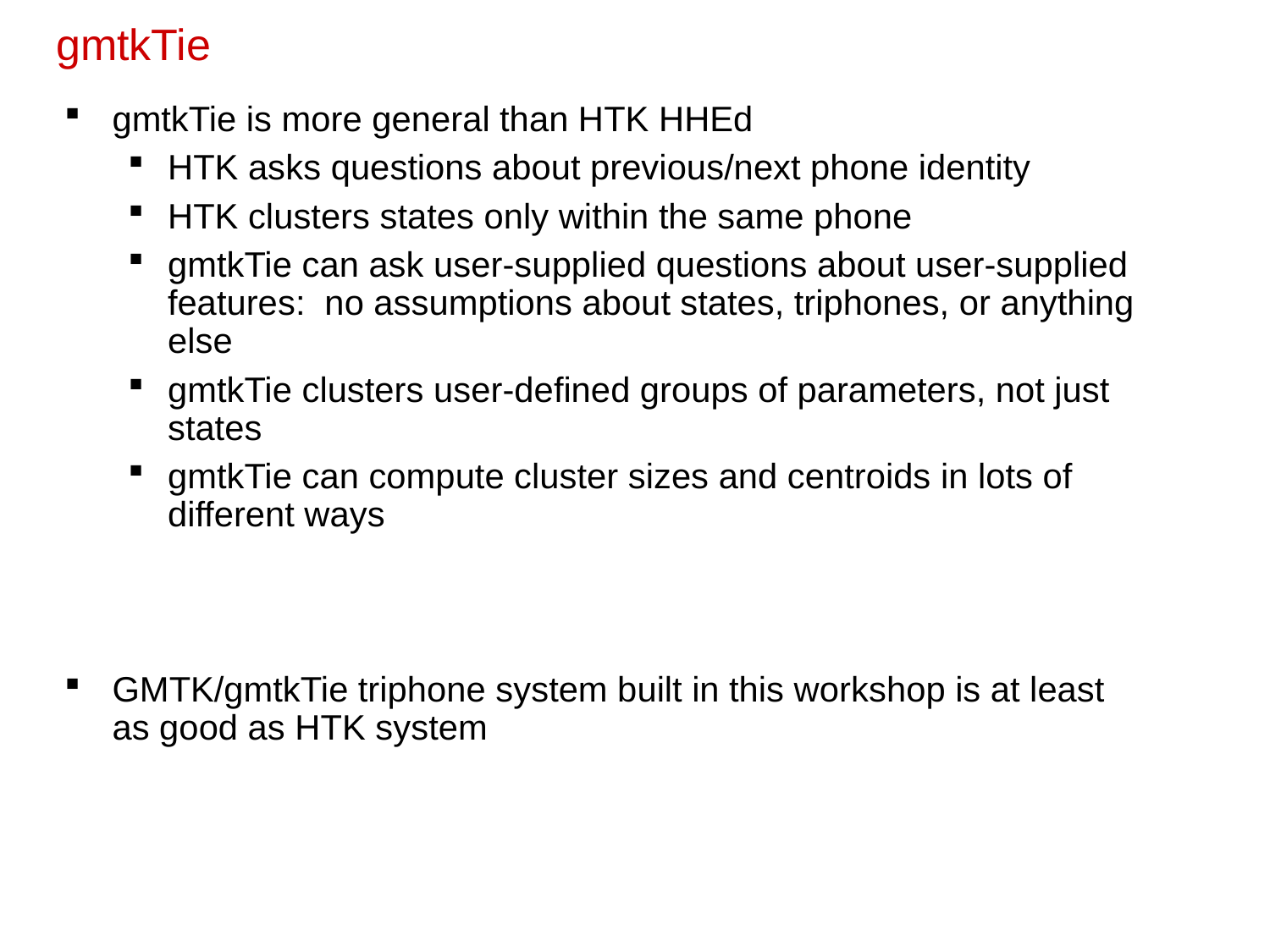

# gmtkTie
gmtkTie is more general than HTK HHEd
HTK asks questions about previous/next phone identity
HTK clusters states only within the same phone
gmtkTie can ask user-supplied questions about user-supplied features:  no assumptions about states, triphones, or anything else
gmtkTie clusters user-defined groups of parameters, not just states
gmtkTie can compute cluster sizes and centroids in lots of different ways

GMTK/gmtkTie triphone system built in this workshop is at least as good as HTK system